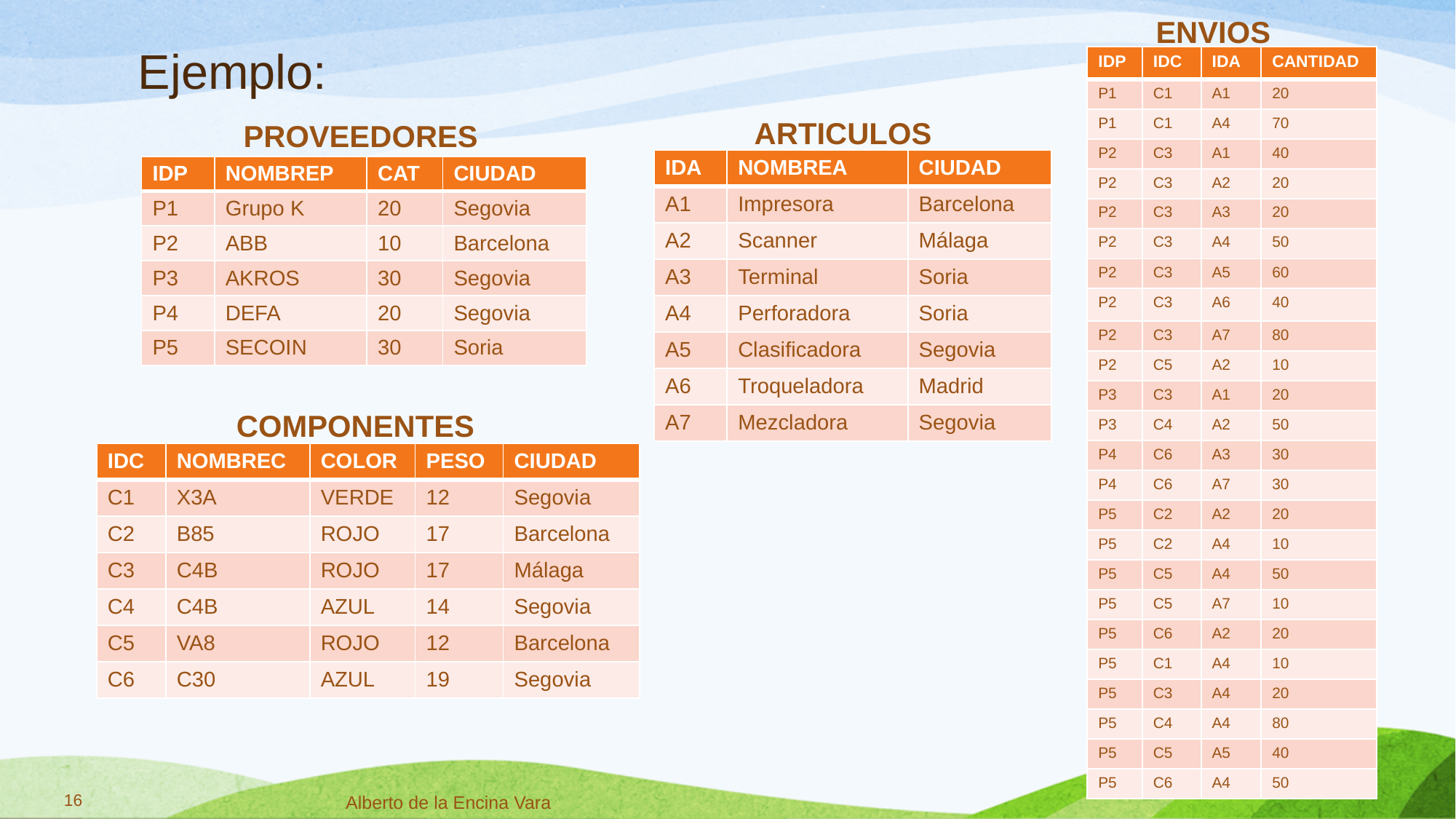

ENVIOS
# Ejemplo:
| IDP | IDC | IDA | CANTIDAD |
| --- | --- | --- | --- |
| P1 | C1 | A1 | 20 |
| P1 | C1 | A4 | 70 |
| P2 | C3 | A1 | 40 |
| P2 | C3 | A2 | 20 |
| P2 | C3 | A3 | 20 |
| P2 | C3 | A4 | 50 |
| P2 | C3 | A5 | 60 |
| P2 | C3 | A6 | 40 |
| P2 | C3 | A7 | 80 |
| P2 | C5 | A2 | 10 |
| P3 | C3 | A1 | 20 |
| P3 | C4 | A2 | 50 |
| P4 | C6 | A3 | 30 |
| P4 | C6 | A7 | 30 |
| P5 | C2 | A2 | 20 |
| P5 | C2 | A4 | 10 |
| P5 | C5 | A4 | 50 |
| P5 | C5 | A7 | 10 |
| P5 | C6 | A2 | 20 |
| P5 | C1 | A4 | 10 |
| P5 | C3 | A4 | 20 |
| P5 | C4 | A4 | 80 |
| P5 | C5 | A5 | 40 |
| P5 | C6 | A4 | 50 |
ARTICULOS
PROVEEDORES
| IDA | NOMBREA | CIUDAD |
| --- | --- | --- |
| A1 | Impresora | Barcelona |
| A2 | Scanner | Málaga |
| A3 | Terminal | Soria |
| A4 | Perforadora | Soria |
| A5 | Clasificadora | Segovia |
| A6 | Troqueladora | Madrid |
| A7 | Mezcladora | Segovia |
| IDP | NOMBREP | CAT | CIUDAD |
| --- | --- | --- | --- |
| P1 | Grupo K | 20 | Segovia |
| P2 | ABB | 10 | Barcelona |
| P3 | AKROS | 30 | Segovia |
| P4 | DEFA | 20 | Segovia |
| P5 | SECOIN | 30 | Soria |
COMPONENTES
| IDC | NOMBREC | COLOR | PESO | CIUDAD |
| --- | --- | --- | --- | --- |
| C1 | X3A | VERDE | 12 | Segovia |
| C2 | B85 | ROJO | 17 | Barcelona |
| C3 | C4B | ROJO | 17 | Málaga |
| C4 | C4B | AZUL | 14 | Segovia |
| C5 | VA8 | ROJO | 12 | Barcelona |
| C6 | C30 | AZUL | 19 | Segovia |
16
Alberto de la Encina Vara